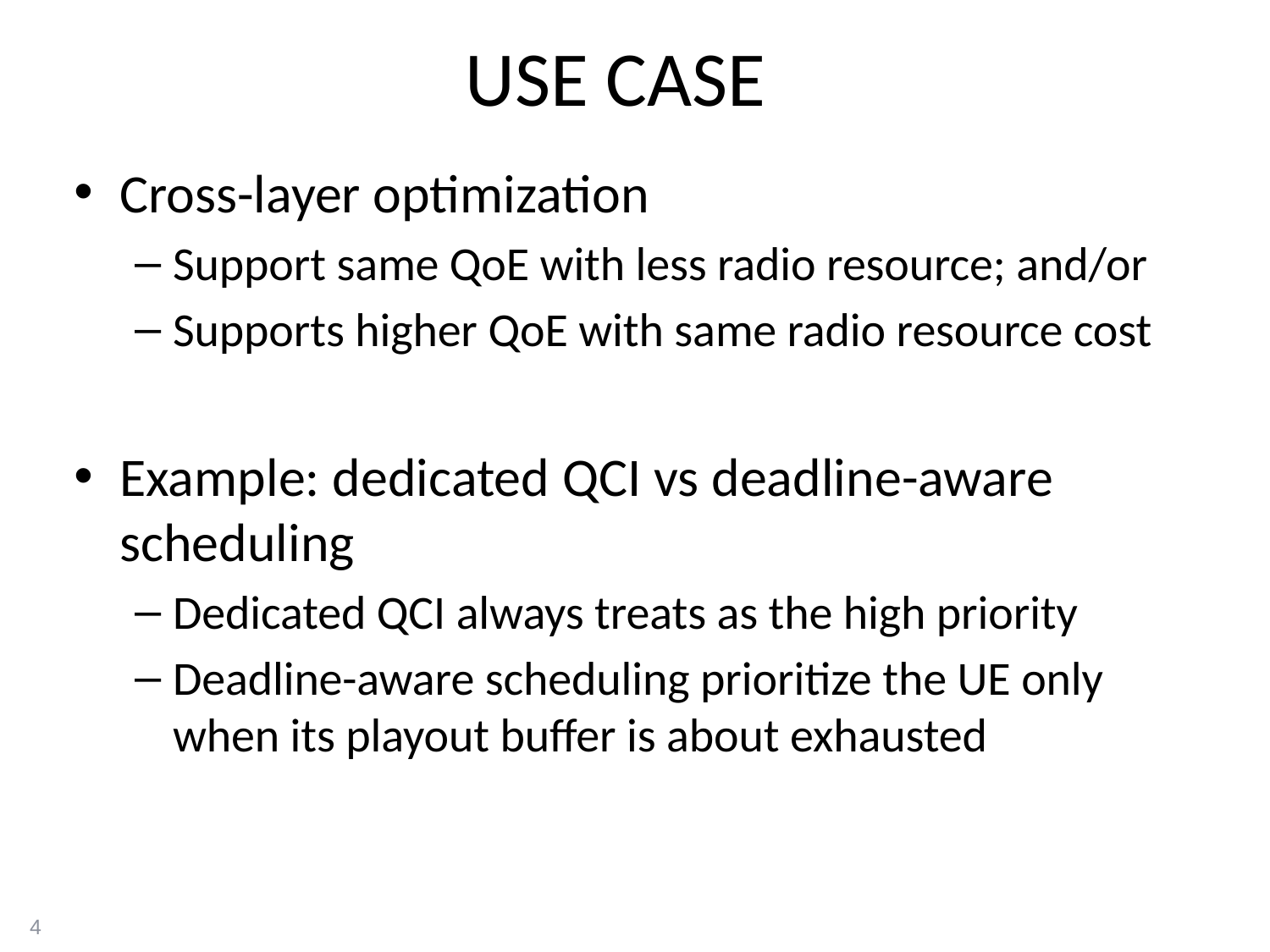

# USE CASE
Cross-layer optimization
Support same QoE with less radio resource; and/or
Supports higher QoE with same radio resource cost

Example: dedicated QCI vs deadline-aware scheduling
Dedicated QCI always treats as the high priority
Deadline-aware scheduling prioritize the UE only when its playout buffer is about exhausted
4